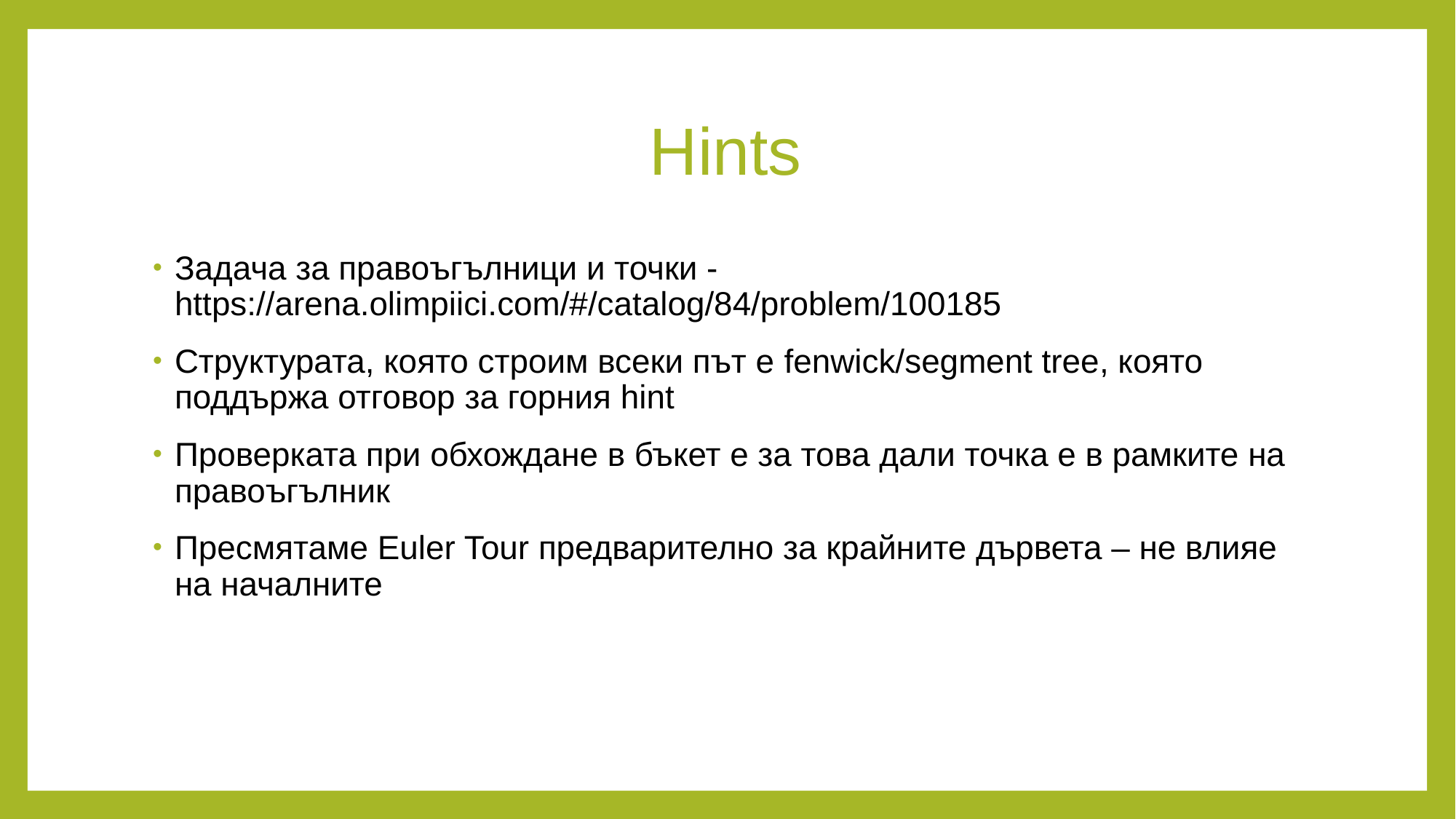

# Hints
Задача за правоъгълници и точки - https://arena.olimpiici.com/#/catalog/84/problem/100185
Структурата, която строим всеки път е fenwick/segment tree, която поддържа отговор за горния hint
Проверката при обхождане в бъкет е за това дали точка е в рамките на правоъгълник
Пресмятаме Euler Tour предварително за крайните дървета – не влияе на началните